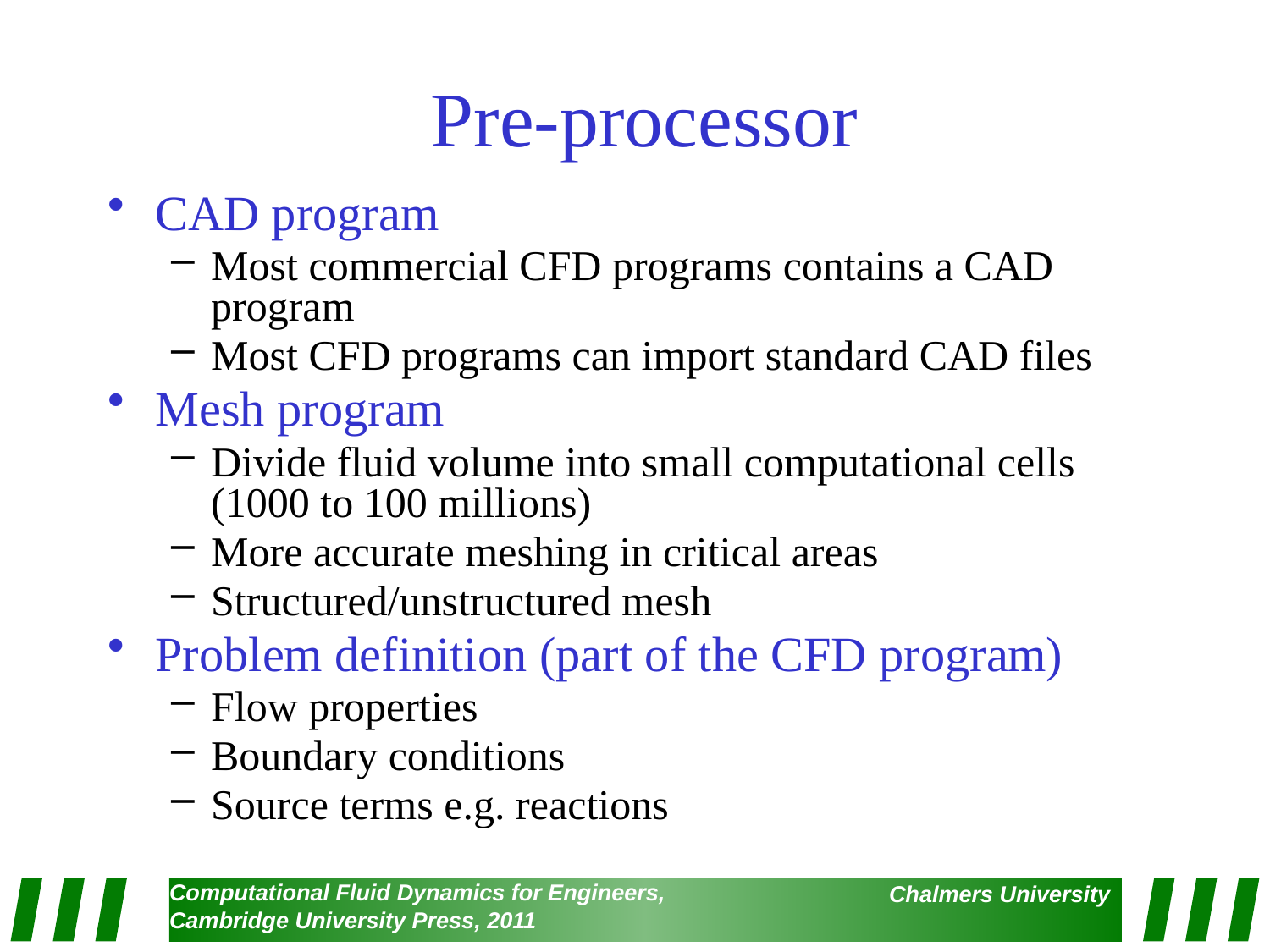

# Pre-processor
CAD program
Most commercial CFD programs contains a CAD program
Most CFD programs can import standard CAD files
Mesh program
Divide fluid volume into small computational cells (1000 to 100 millions)
More accurate meshing in critical areas
Structured/unstructured mesh
Problem definition (part of the CFD program)
Flow properties
Boundary conditions
Source terms e.g. reactions